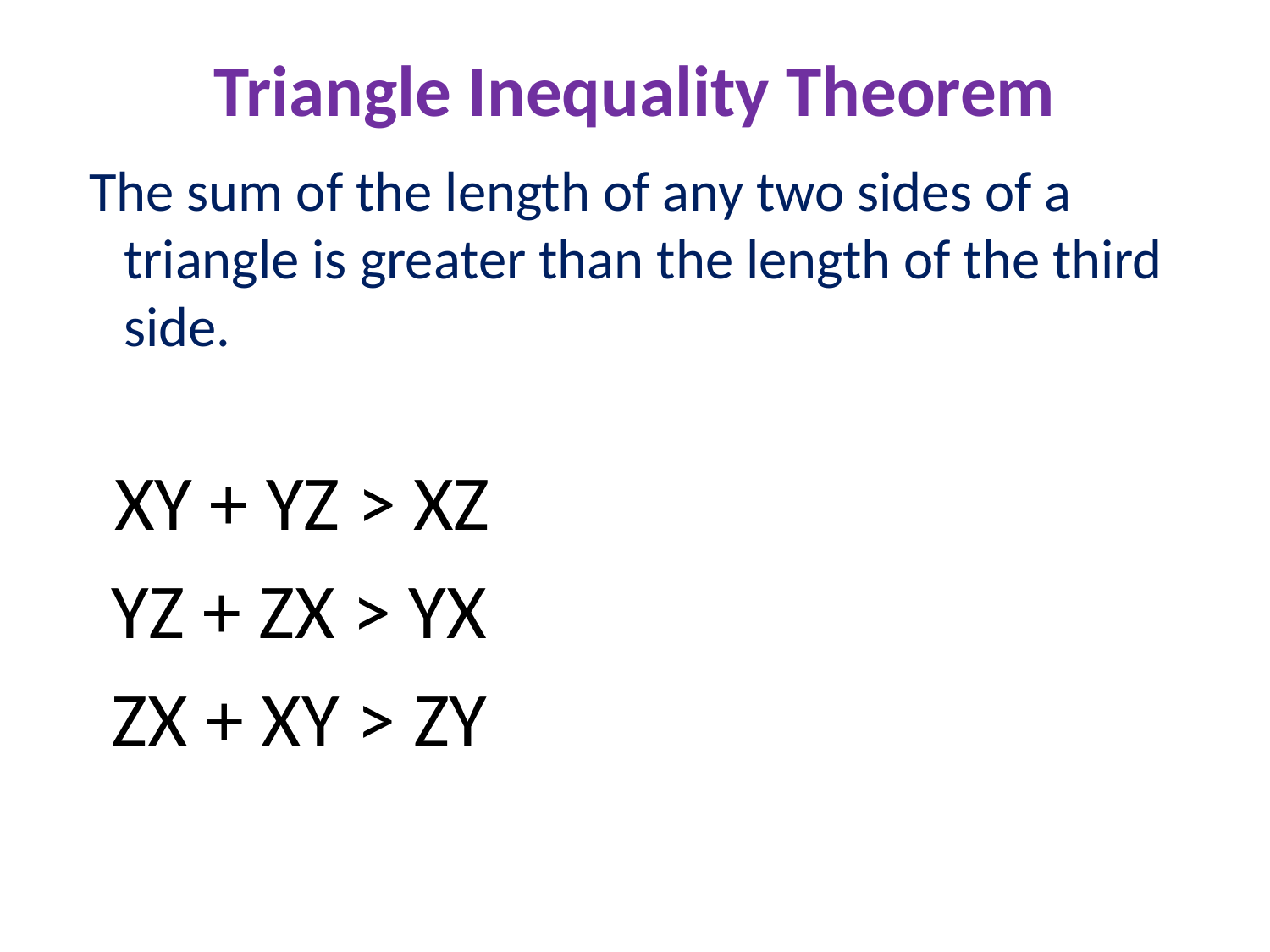

# Triangle Inequality Theorem
 The sum of the length of any two sides of a triangle is greater than the length of the third side.

   XY + YZ > XZ
  YZ + ZX > YX
  ZX + XY > ZY